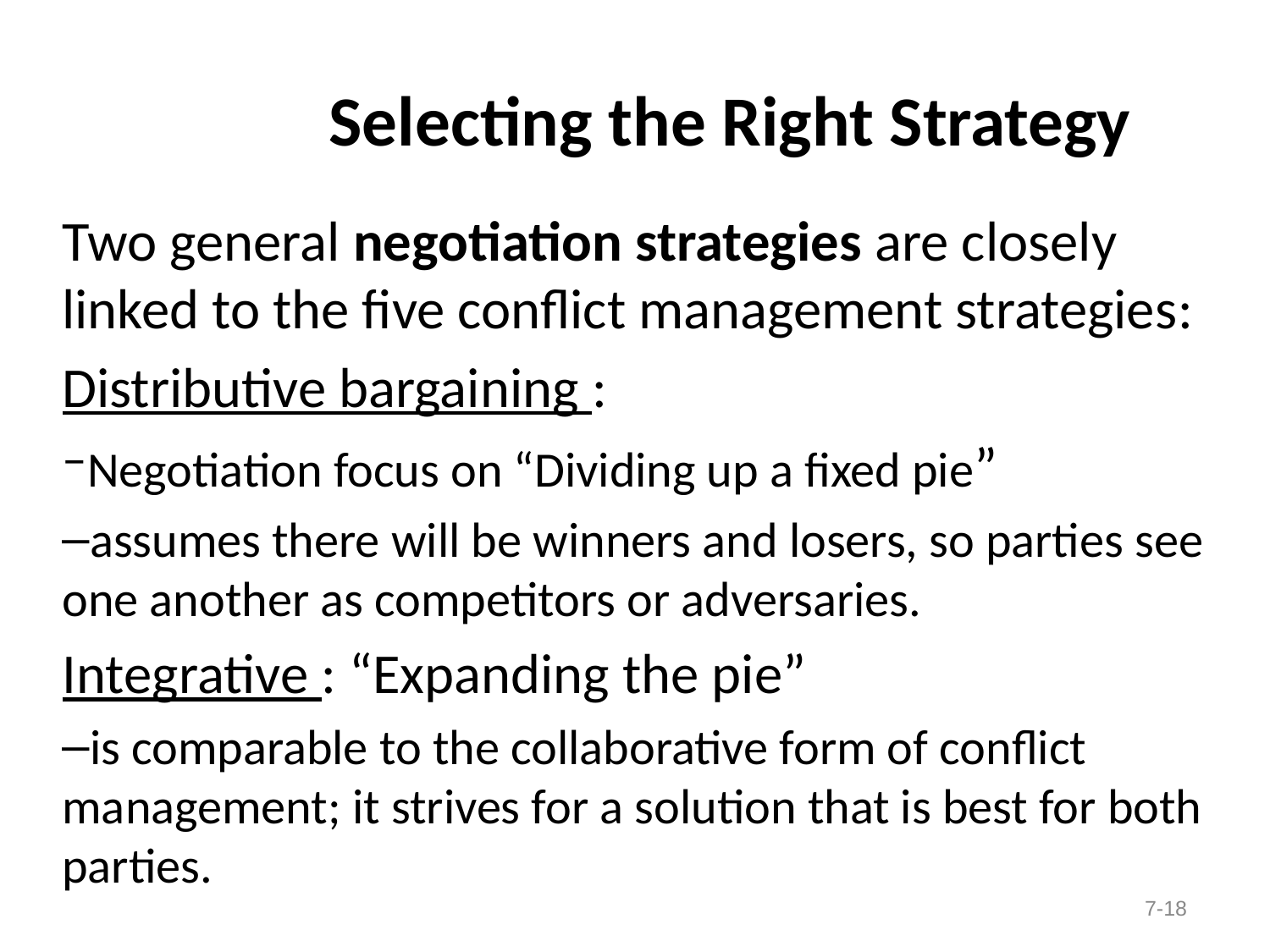

# Selecting the Right Strategy
Two general negotiation strategies are closely linked to the five conflict management strategies:
Distributive bargaining :
Negotiation focus on “Dividing up a fixed pie”
assumes there will be winners and losers, so parties see one another as competitors or adversaries.
Integrative : “Expanding the pie”
is comparable to the collaborative form of conflict management; it strives for a solution that is best for both parties.

7-18